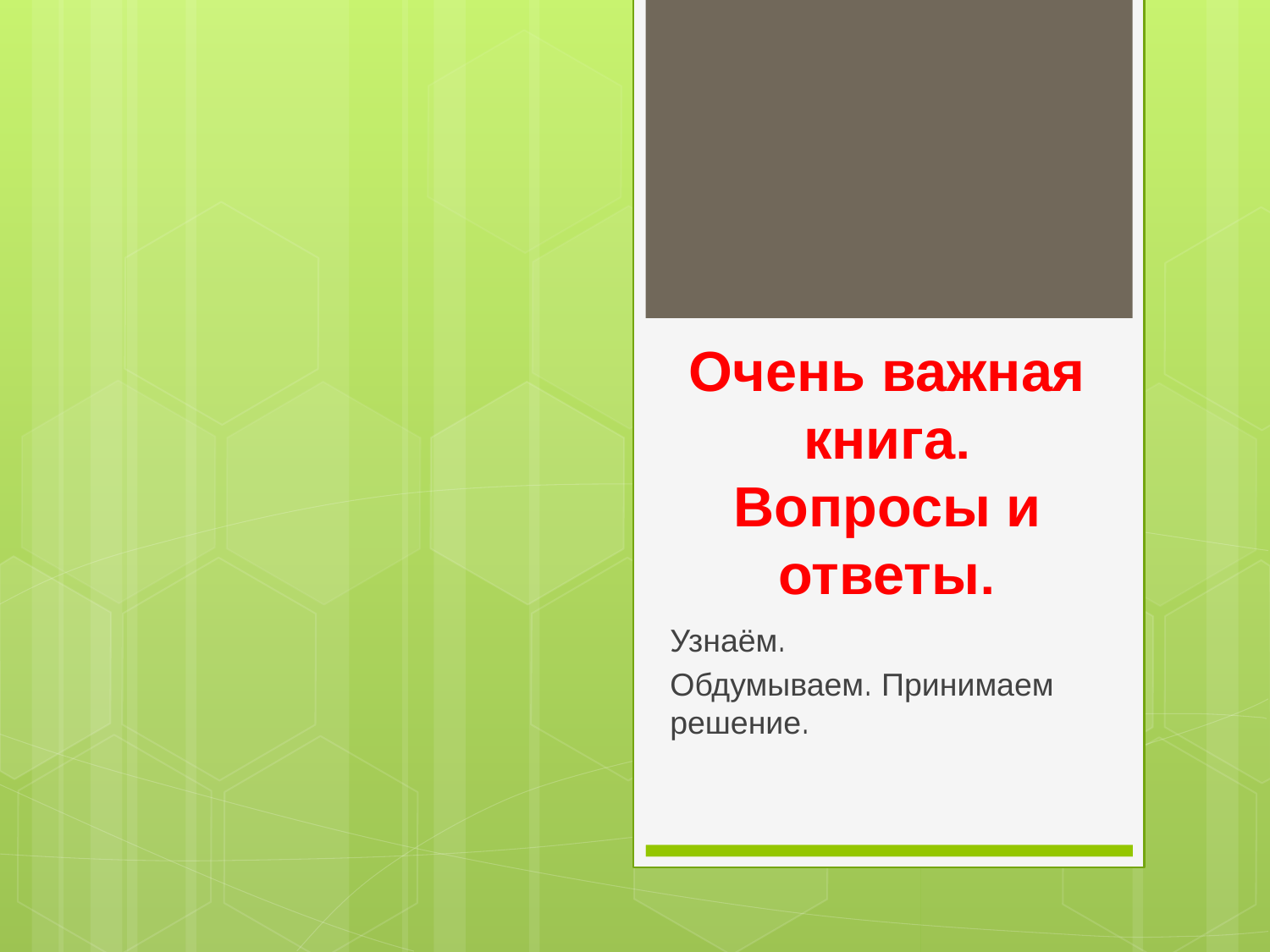

# Очень важная книга. Вопросы и ответы.
Узнаём.
Обдумываем. Принимаем решение.